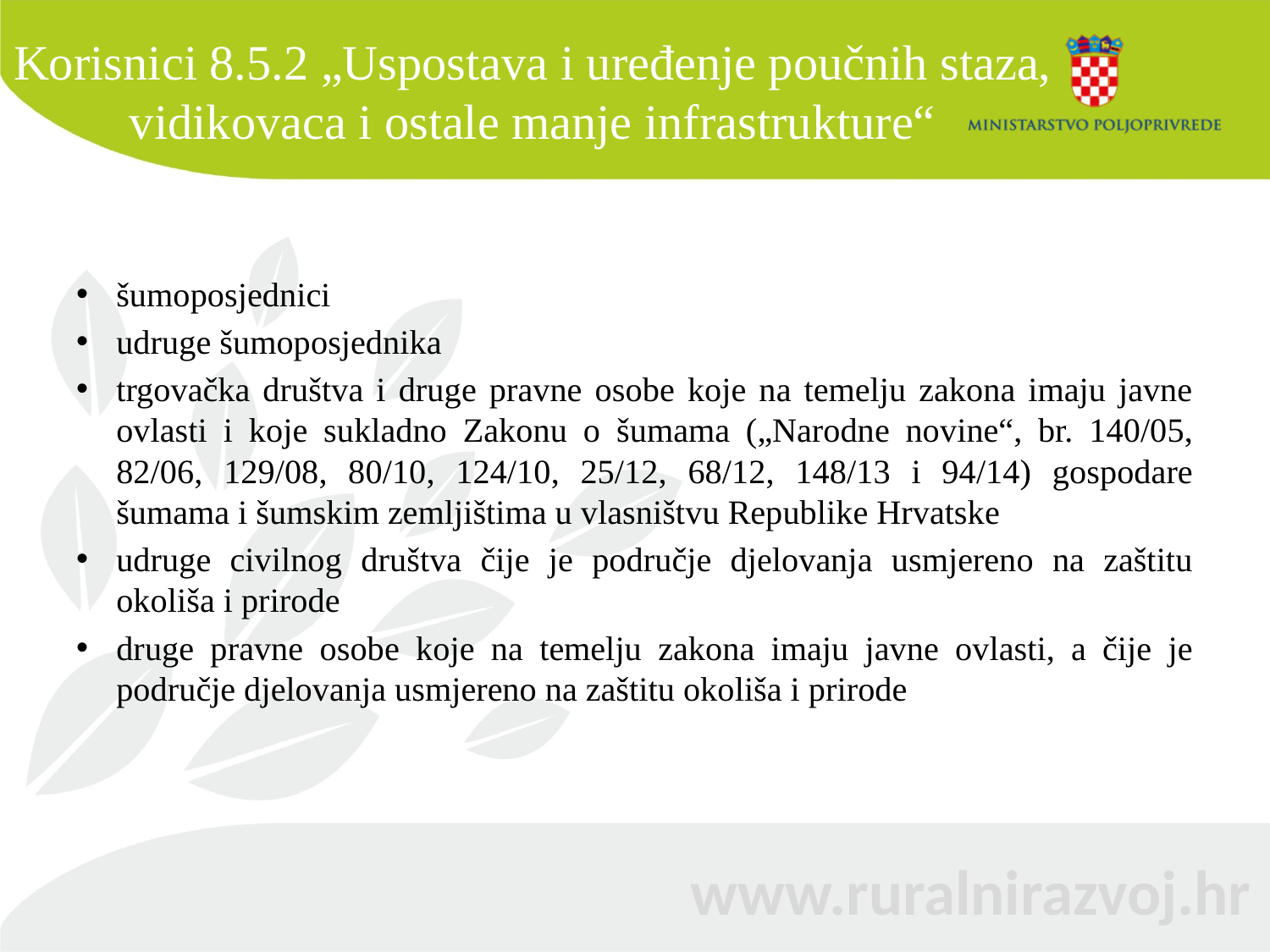

# Korisnici 8.5.2 „Uspostava i uređenje poučnih staza, vidikovaca i ostale manje infrastrukture“
šumoposjednici
udruge šumoposjednika
trgovačka društva i druge pravne osobe koje na temelju zakona imaju javne ovlasti i koje sukladno Zakonu o šumama („Narodne novine“, br. 140/05, 82/06, 129/08, 80/10, 124/10, 25/12, 68/12, 148/13 i 94/14) gospodare šumama i šumskim zemljištima u vlasništvu Republike Hrvatske
udruge civilnog društva čije je područje djelovanja usmjereno na zaštitu okoliša i prirode
druge pravne osobe koje na temelju zakona imaju javne ovlasti, a čije je područje djelovanja usmjereno na zaštitu okoliša i prirode